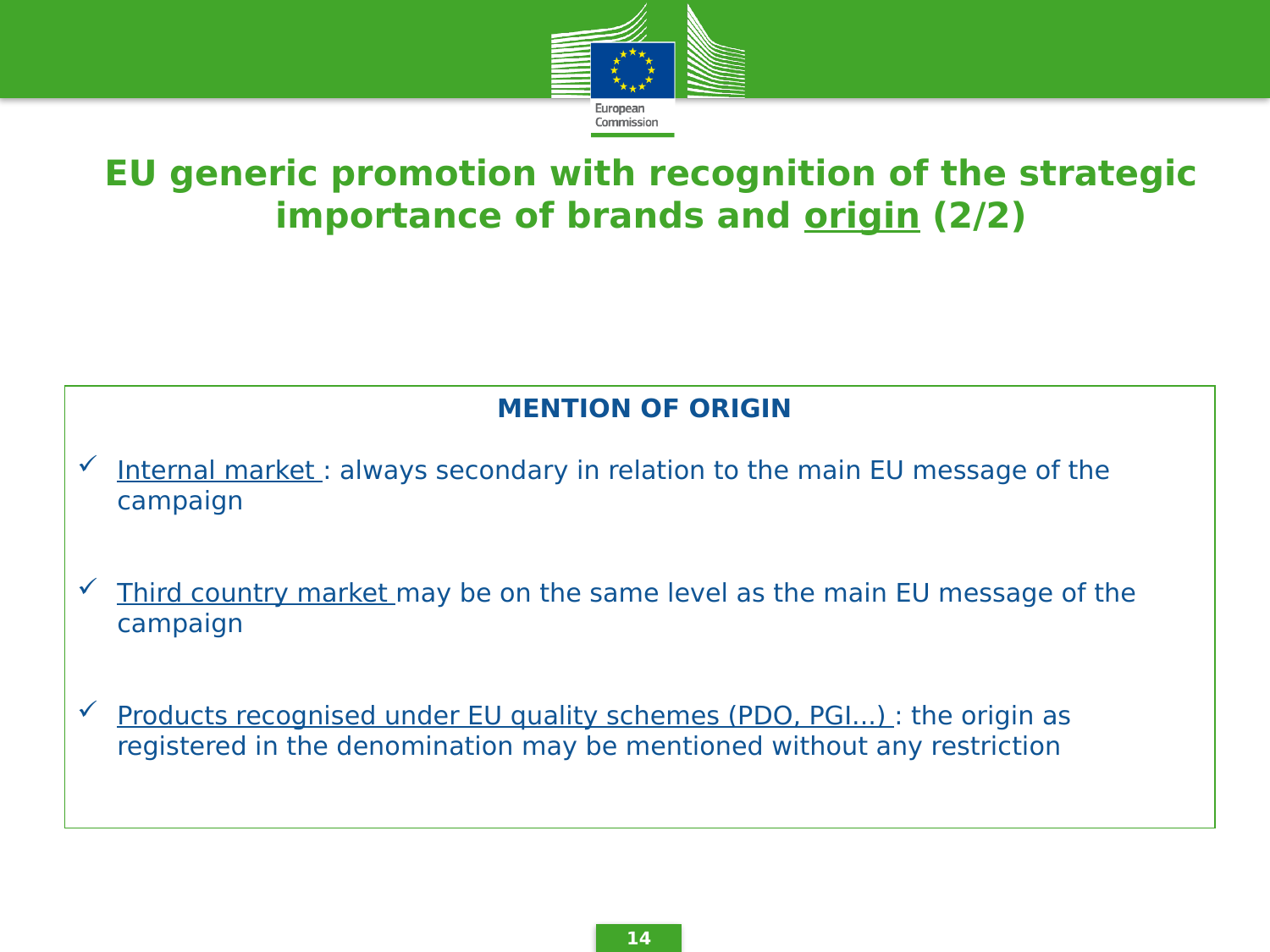

# EU generic promotion with recognition of the strategic importance of brands and origin (2/2)

 MENTION OF ORIGIN

Internal market : always secondary in relation to the main EU message of the campaign

Third country market may be on the same level as the main EU message of the campaign

Products recognised under EU quality schemes (PDO, PGI...) : the origin as registered in the denomination may be mentioned without any restriction

14